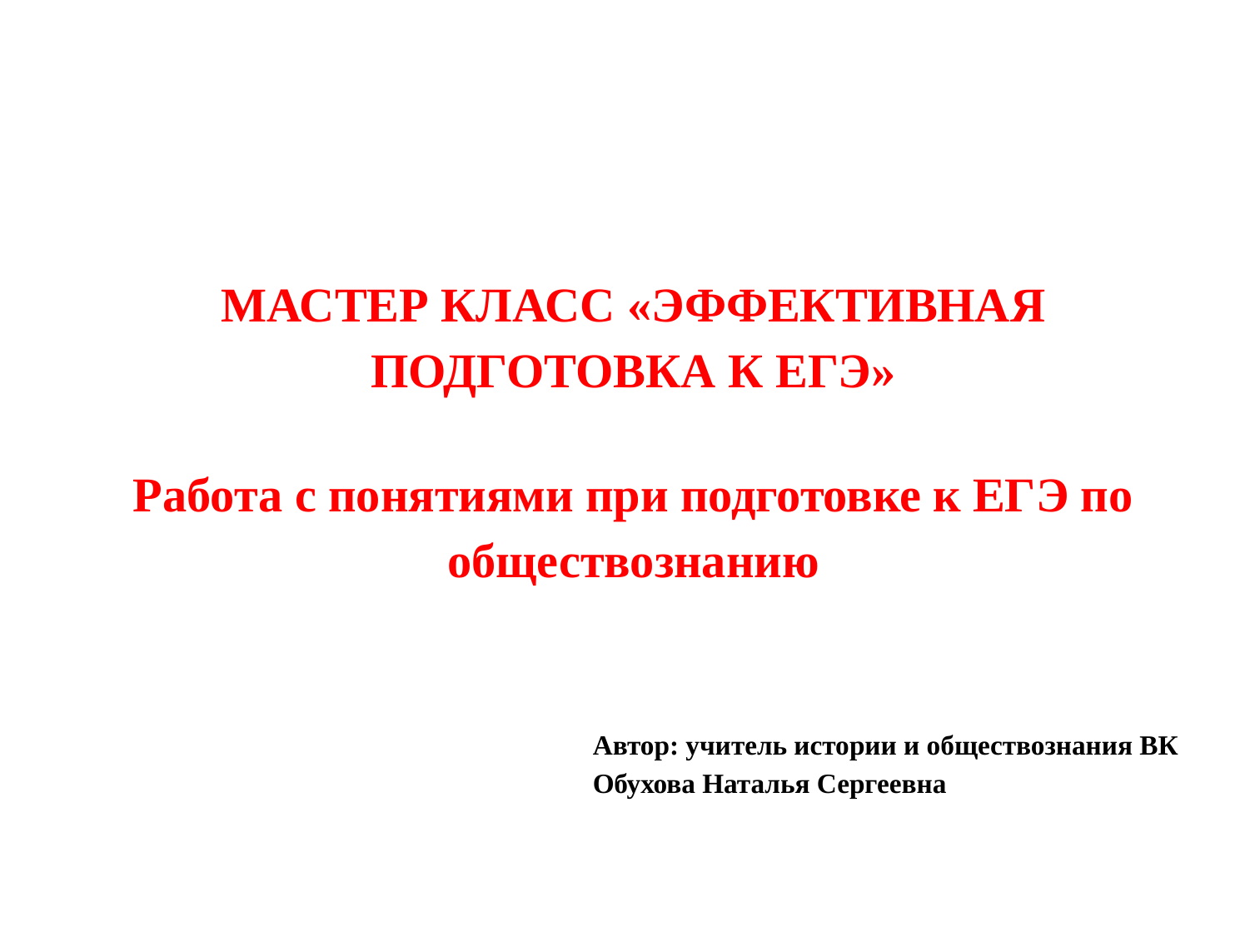

МАСТЕР КЛАСС «ЭФФЕКТИВНАЯ ПОДГОТОВКА К ЕГЭ»
Работа с понятиями при подготовке к ЕГЭ по обществознанию
Автор: учитель истории и обществознания ВК
Обухова Наталья Сергеевна